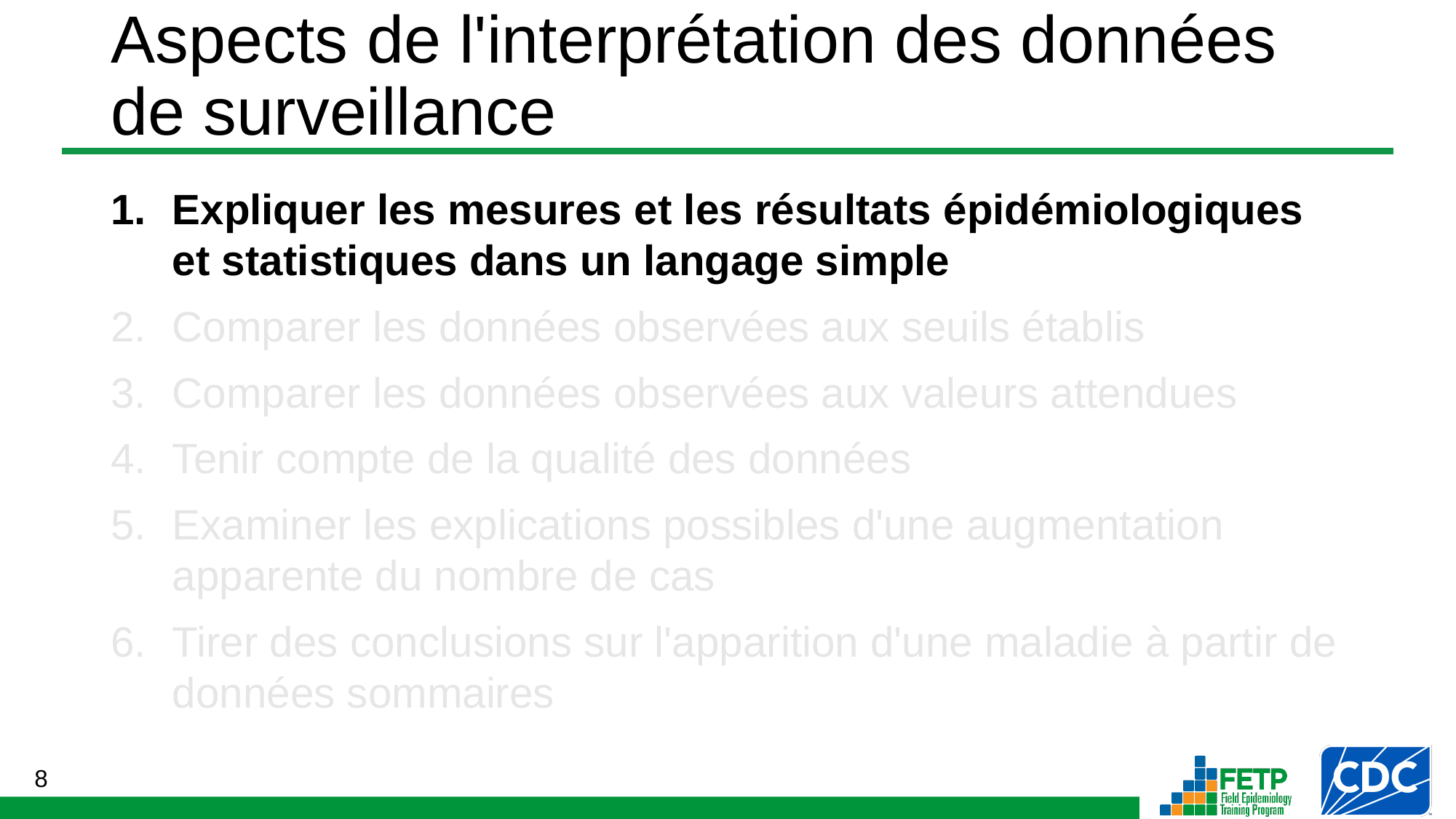

# Aspects de l'interprétation des données de surveillance
Expliquer les mesures et les résultats épidémiologiques et statistiques dans un langage simple
Comparer les données observées aux seuils établis
Comparer les données observées aux valeurs attendues
Tenir compte de la qualité des données
Examiner les explications possibles d'une augmentation apparente du nombre de cas
Tirer des conclusions sur l'apparition d'une maladie à partir de données sommaires